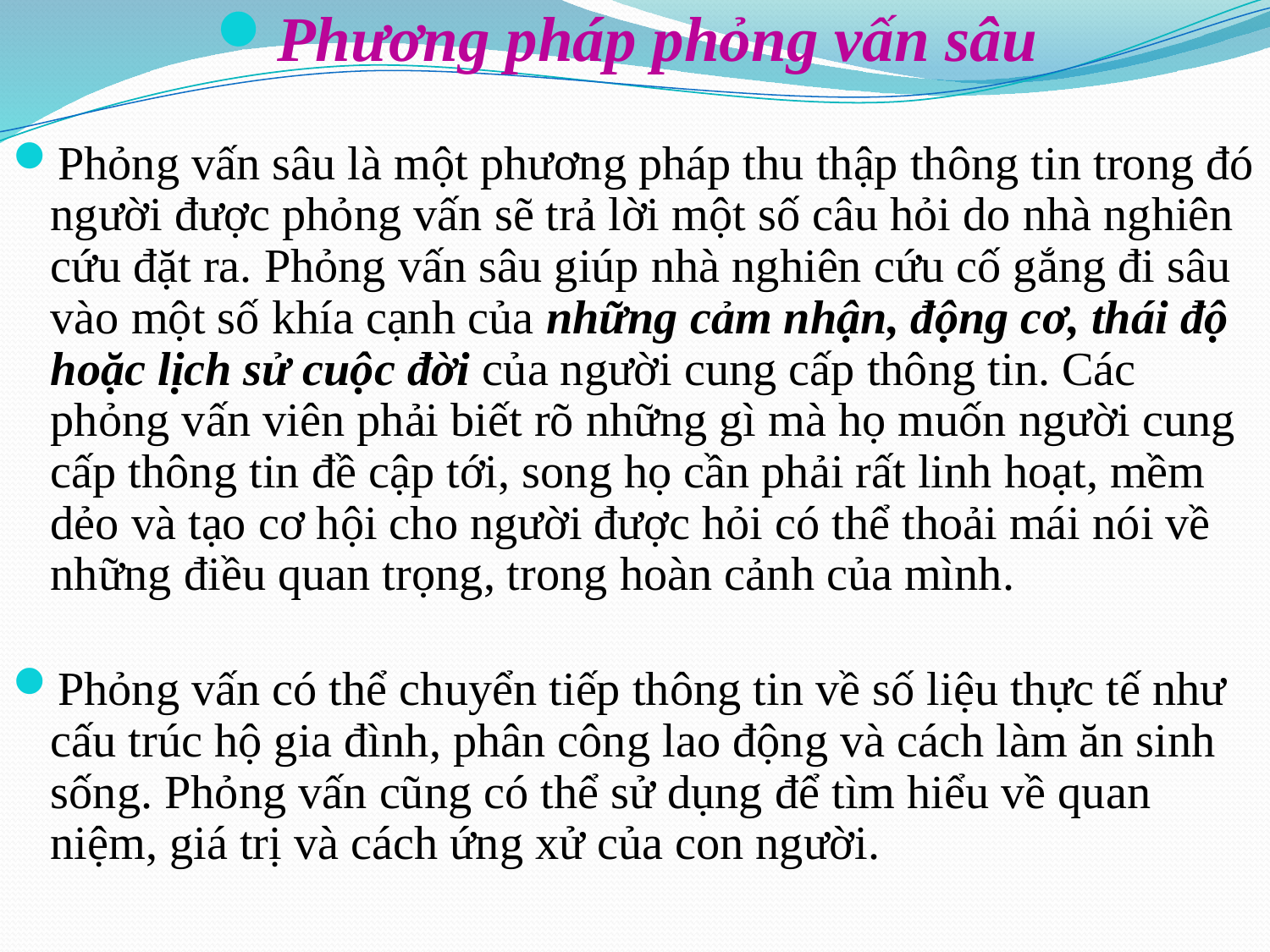

Phương pháp phỏng vấn sâu

Phỏng vấn sâu là một phương pháp thu thập thông tin trong đó người được phỏng vấn sẽ trả lời một số câu hỏi do nhà nghiên cứu đặt ra. Phỏng vấn sâu giúp nhà nghiên cứu cố gắng đi sâu vào một số khía cạnh của những cảm nhận, động cơ, thái độ hoặc lịch sử cuộc đời của người cung cấp thông tin. Các phỏng vấn viên phải biết rõ những gì mà họ muốn người cung cấp thông tin đề cập tới, song họ cần phải rất linh hoạt, mềm dẻo và tạo cơ hội cho người được hỏi có thể thoải mái nói về những điều quan trọng, trong hoàn cảnh của mình.

Phỏng vấn có thể chuyển tiếp thông tin về số liệu thực tế như cấu trúc hộ gia đình, phân công lao động và cách làm ăn sinh sống. Phỏng vấn cũng có thể sử dụng để tìm hiểu về quan niệm, giá trị và cách ứng xử của con người.